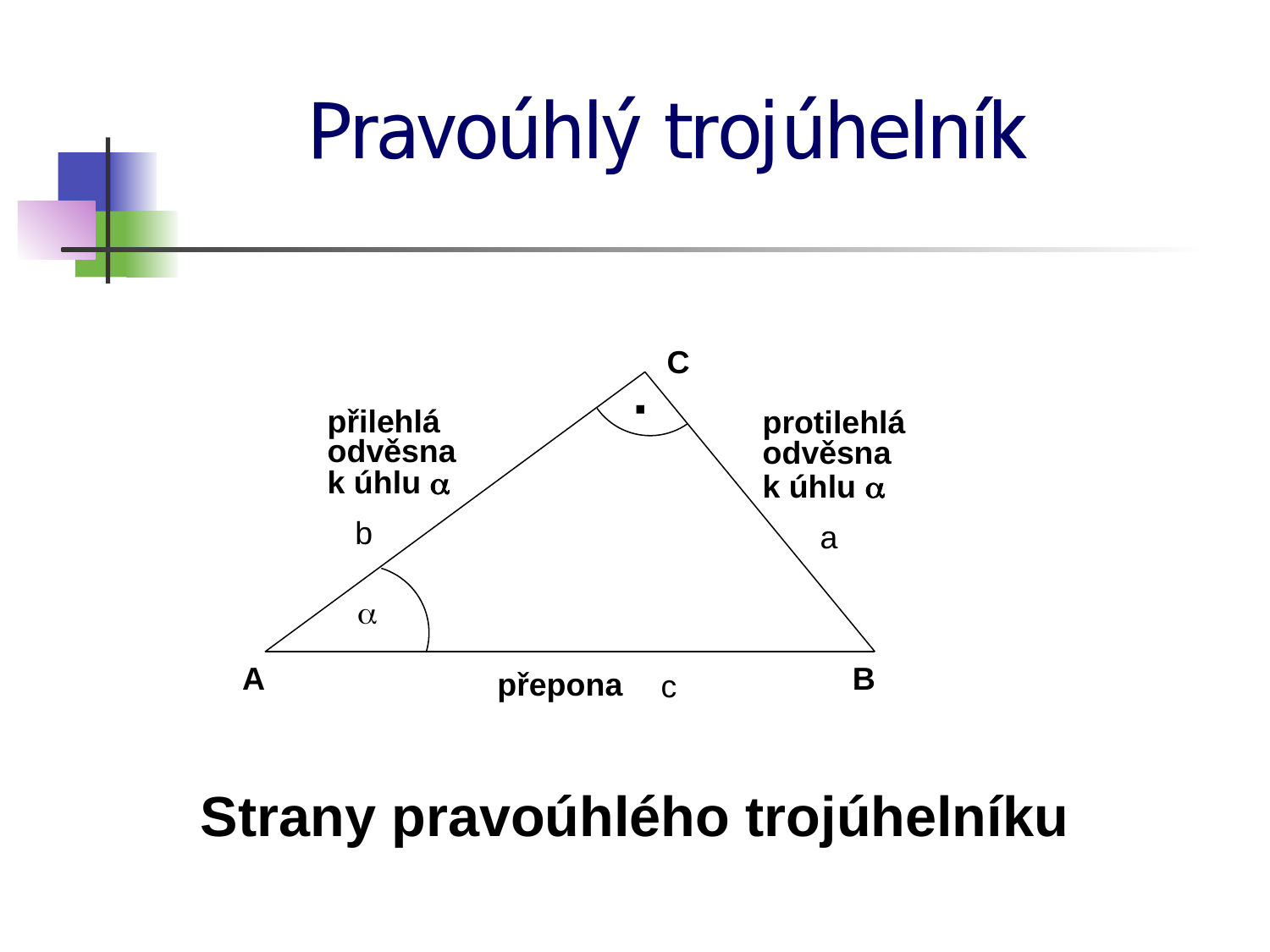

Pravoúhlý trojúhelník

C
·
přilehlá
protilehlá
odvěsna
odvěsna
k úhlu α
k úhlu α
b
a

α
B
A
přepona
c
Strany pravoúhlého trojúhelníku